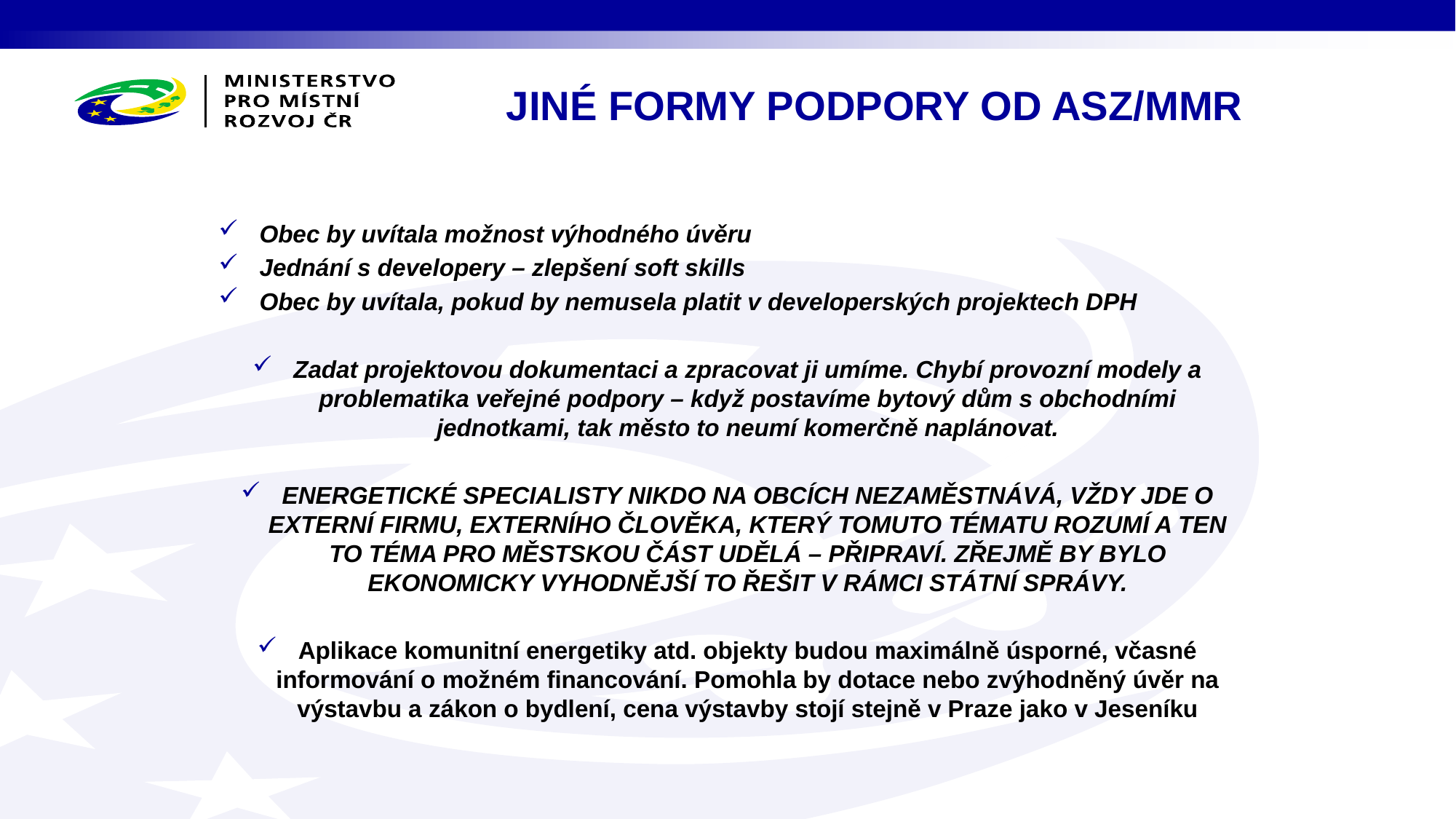

JINÉ FORMY PODPORY OD ASZ/MMR

Obec by uvítala možnost výhodného úvěru
Jednání s developery – zlepšení soft skills
Obec by uvítala, pokud by nemusela platit v developerských projektech DPH

Zadat projektovou dokumentaci a zpracovat ji umíme. Chybí provozní modely a problematika veřejné podpory – když postavíme bytový dům s obchodními jednotkami, tak město to neumí komerčně naplánovat.

ENERGETICKÉ SPECIALISTY NIKDO NA OBCÍCH NEZAMĚSTNÁVÁ, VŽDY JDE O EXTERNÍ FIRMU, EXTERNÍHO ČLOVĚKA, KTERÝ TOMUTO TÉMATU ROZUMÍ A TEN TO TÉMA PRO MĚSTSKOU ČÁST UDĚLÁ – PŘIPRAVÍ. ZŘEJMĚ BY BYLO EKONOMICKY VYHODNĚJŠÍ TO ŘEŠIT V RÁMCI STÁTNÍ SPRÁVY.

Aplikace komunitní energetiky atd. objekty budou maximálně úsporné, včasné informování o možném financování. Pomohla by dotace nebo zvýhodněný úvěr na výstavbu a zákon o bydlení, cena výstavby stojí stejně v Praze jako v Jeseníku